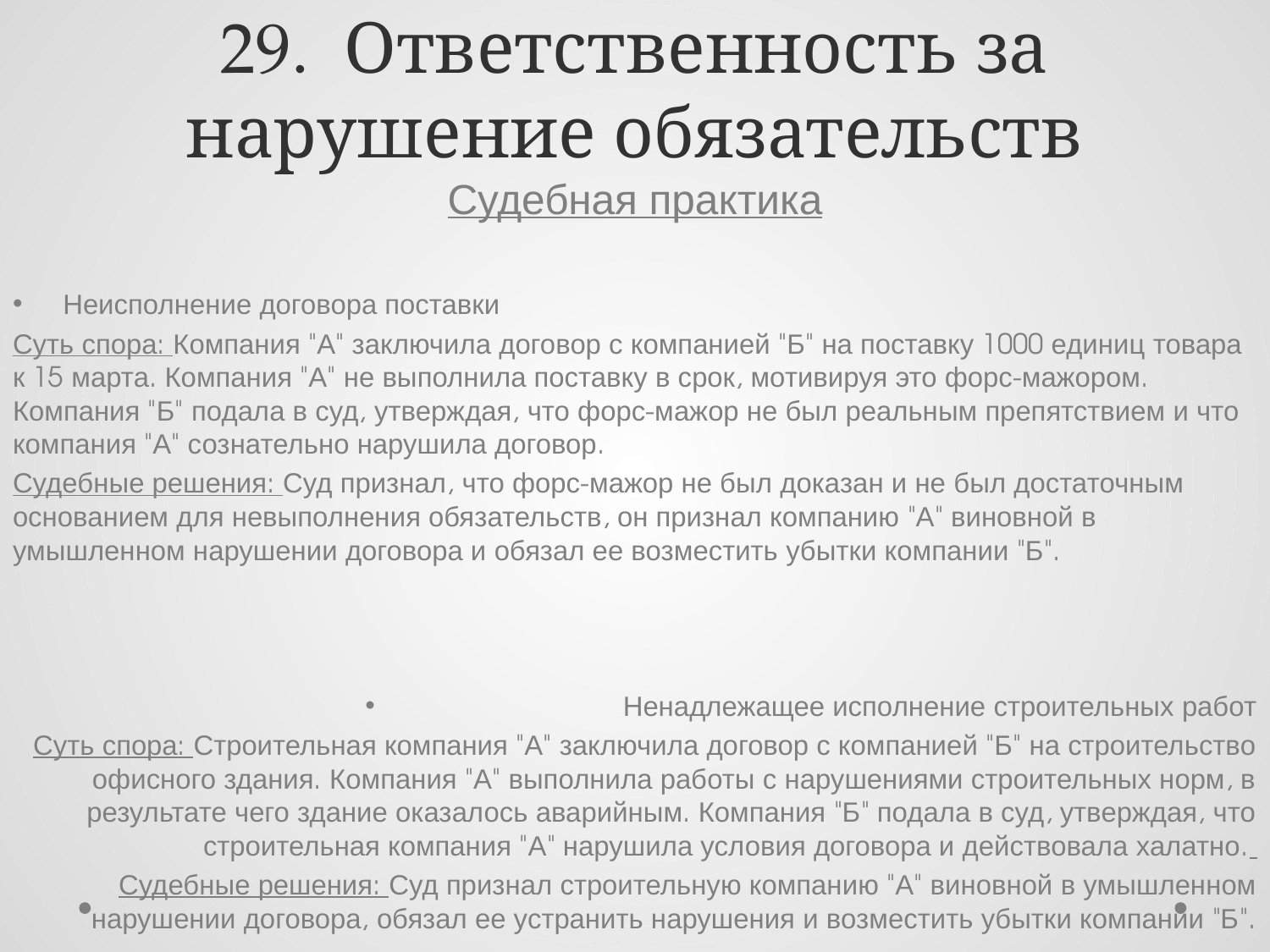

# 29.  Ответственность за нарушение обязательств
Судебная практика

Неисполнение договора поставки
Суть спора: Компания "А" заключила договор с компанией "Б" на поставку 1000 единиц товара к 15 марта. Компания "А" не выполнила поставку в срок, мотивируя это форс-мажором. Компания "Б" подала в суд, утверждая, что форс-мажор не был реальным препятствием и что компания "А" сознательно нарушила договор.
Судебные решения: Суд признал, что форс-мажор не был доказан и не был достаточным основанием для невыполнения обязательств, он признал компанию "А" виновной в умышленном нарушении договора и обязал ее возместить убытки компании "Б".

Ненадлежащее исполнение строительных работ
Суть спора: Строительная компания "А" заключила договор с компанией "Б" на строительство офисного здания. Компания "А" выполнила работы с нарушениями строительных норм, в результате чего здание оказалось аварийным. Компания "Б" подала в суд, утверждая, что строительная компания "А" нарушила условия договора и действовала халатно.
Судебные решения: Суд признал строительную компанию "А" виновной в умышленном нарушении договора, обязал ее устранить нарушения и возместить убытки компании "Б".